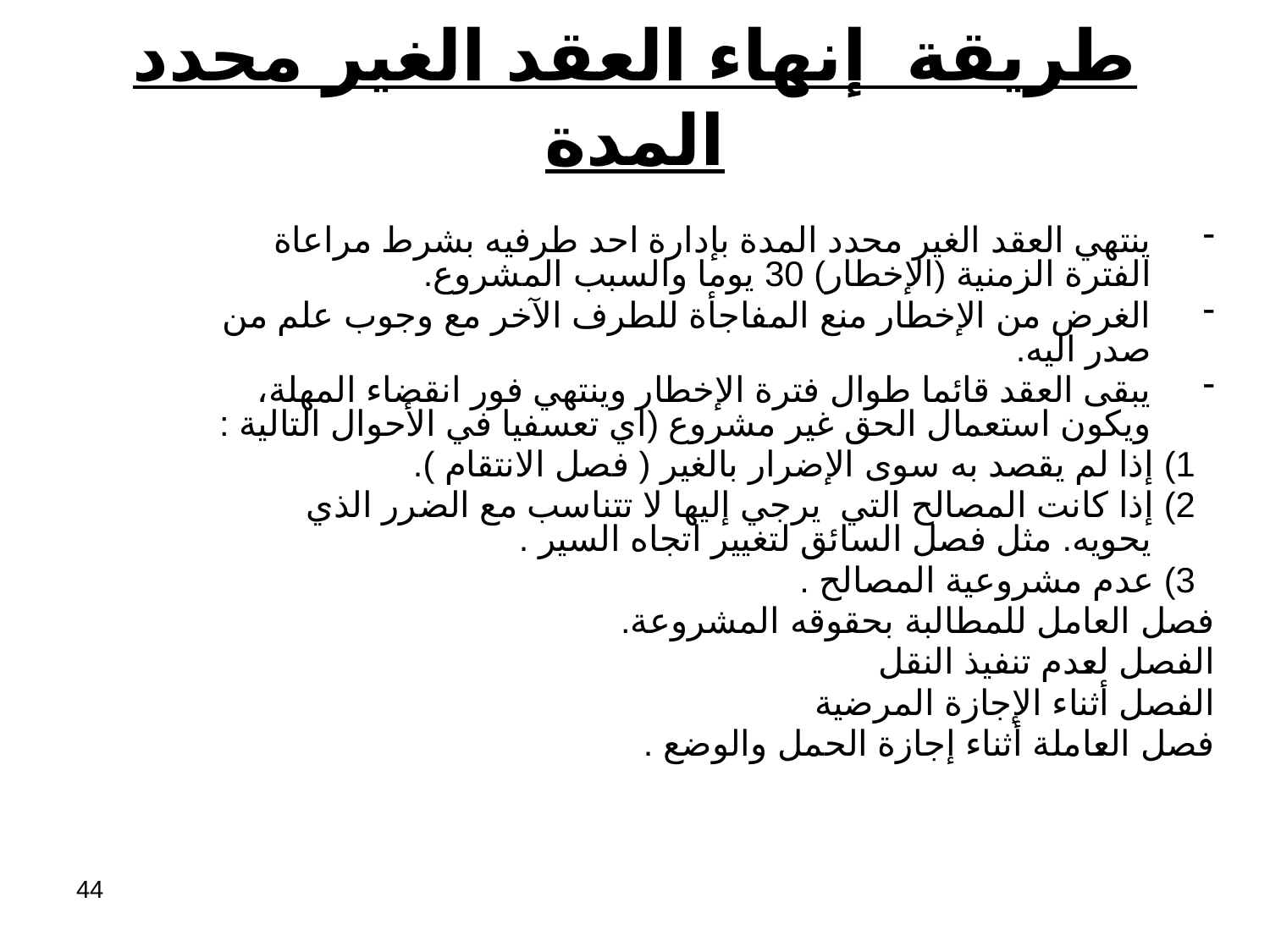

# طريقة  إنهاء العقد الغير محدد المدة

ينتهي العقد الغير محدد المدة بإدارة احد طرفيه بشرط مراعاة الفترة الزمنية (الإخطار) 30 يوما والسبب المشروع.
الغرض من الإخطار منع المفاجأة للطرف الآخر مع وجوب علم من صدر اليه.
يبقى العقد قائما طوال فترة الإخطار وينتهي فور انقضاء المهلة، ويكون استعمال الحق غير مشروع (اي تعسفيا في الأحوال التالية :
  1) إذا لم يقصد به سوى الإضرار بالغير ( فصل الانتقام ).
  2) إذا كانت المصالح التي  يرجي إليها لا تتناسب مع الضرر الذي يحويه. مثل فصل السائق لتغيير اتجاه السير .
  3) عدم مشروعية المصالح .
فصل العامل للمطالبة بحقوقه المشروعة.
الفصل لعدم تنفيذ النقل
الفصل أثناء الإجازة المرضية
فصل العاملة أثناء إجازة الحمل والوضع .

44